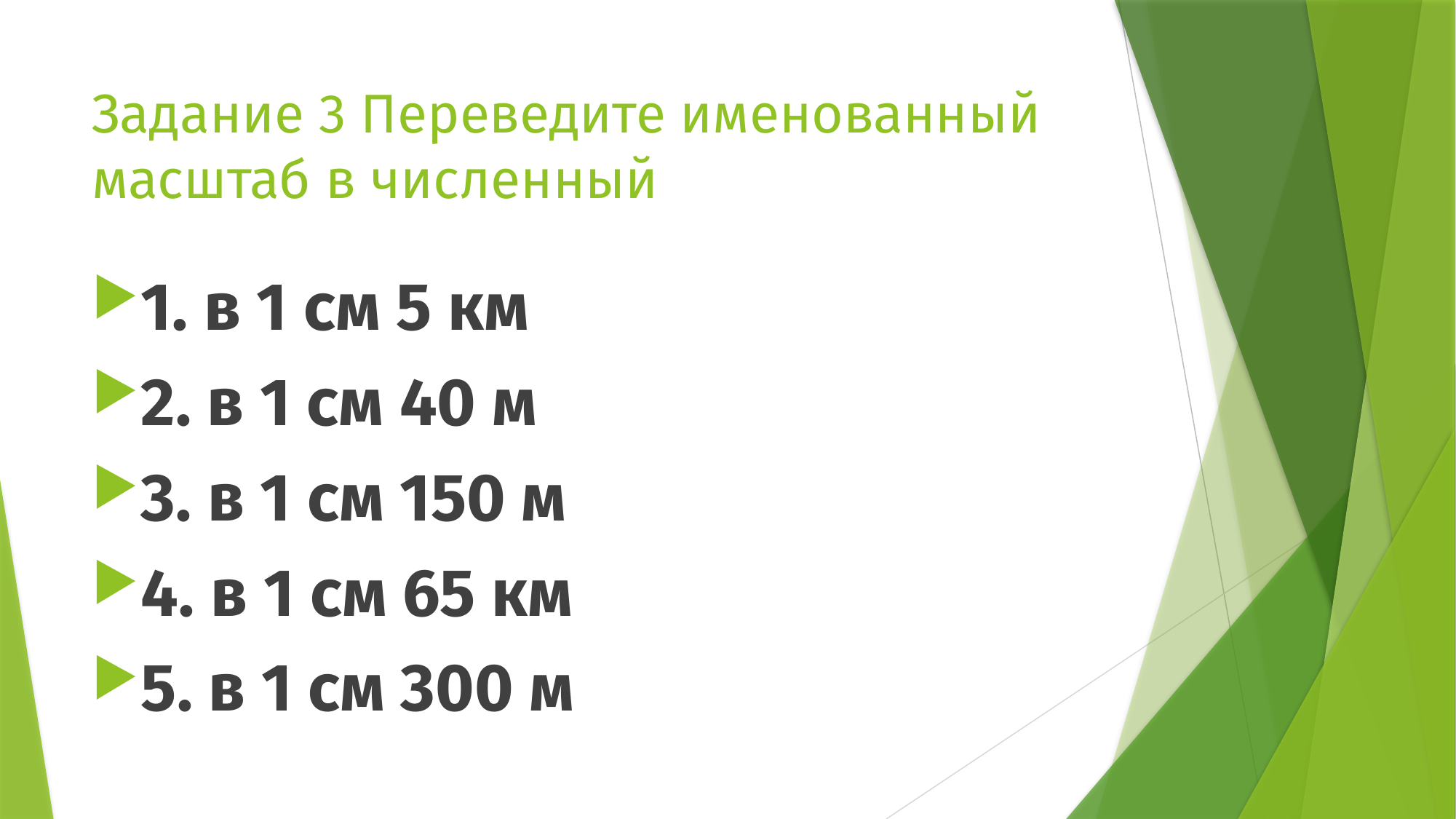

# Задание 3 Переведите именованный масштаб в численный
1. в 1 см 5 км
2. в 1 см 40 м
3. в 1 см 150 м
4. в 1 см 65 км
5. в 1 см 300 м